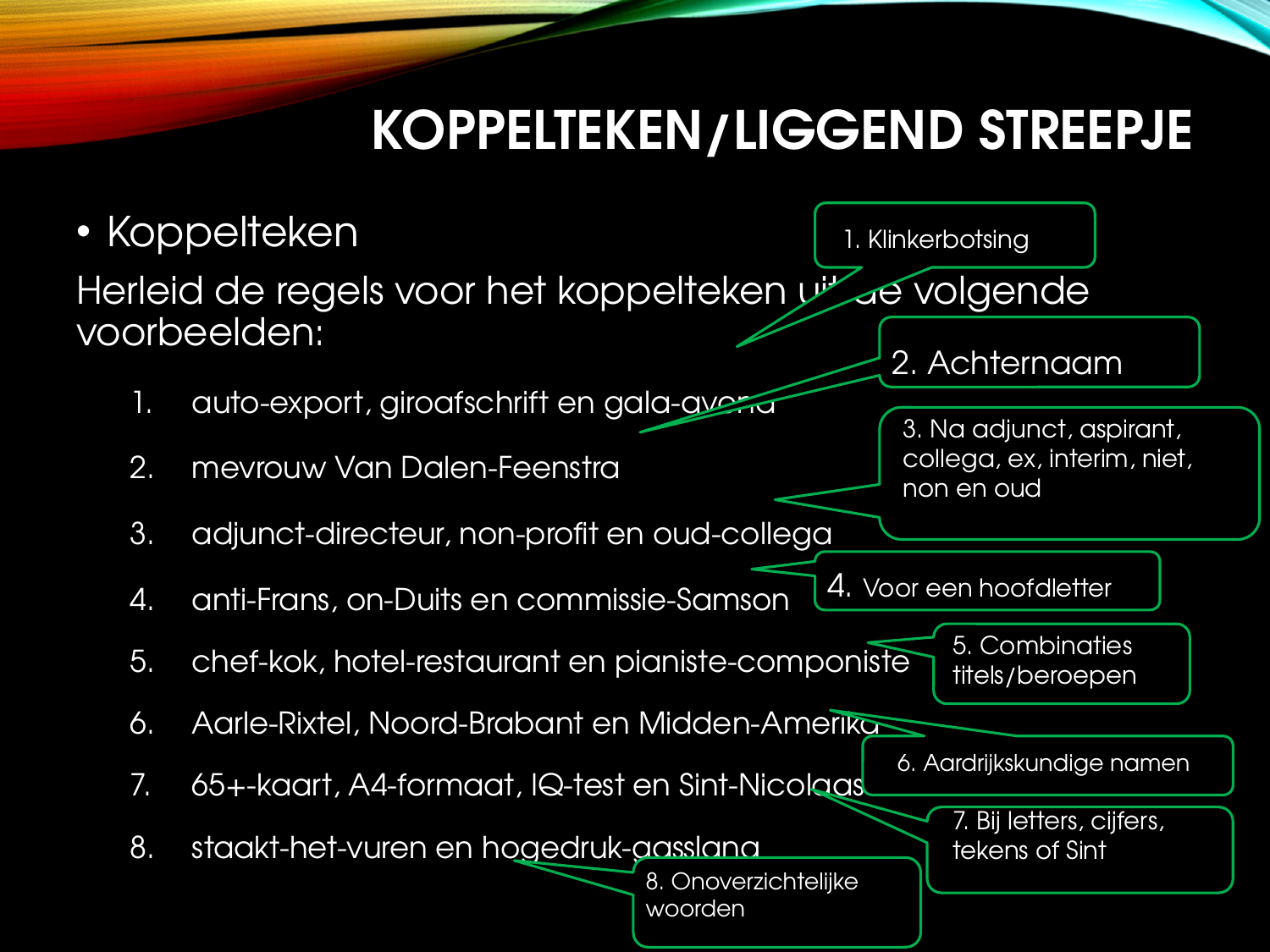

# KOPPELTEKEN/LIGGEND STREEPJE
1. Klinkerbotsing

Koppelteken
Herleid de regels voor het koppelteken uit de volgende voorbeelden:
auto-export, giroafschrift en gala-avond
mevrouw Van Dalen-Feenstra
adjunct-directeur, non-profit en oud-collega
anti-Frans, on-Duits en commissie-Samson
chef-kok, hotel-restaurant en pianiste-componiste
Aarle-Rixtel, Noord-Brabant en Midden-Amerika
65+-kaart, A4-formaat, IQ-test en Sint-Nicolaas
staakt-het-vuren en hogedruk-gasslang

2. Achternaam

3. Na adjunct, aspirant, collega, ex, interim, niet, non en oud
4. Voor een hoofdletter

5. Combinaties titels/beroepen
6. Aardrijkskundige namen

7. Bij letters, cijfers, tekens of Sint

8. Onoverzichtelijke woorden